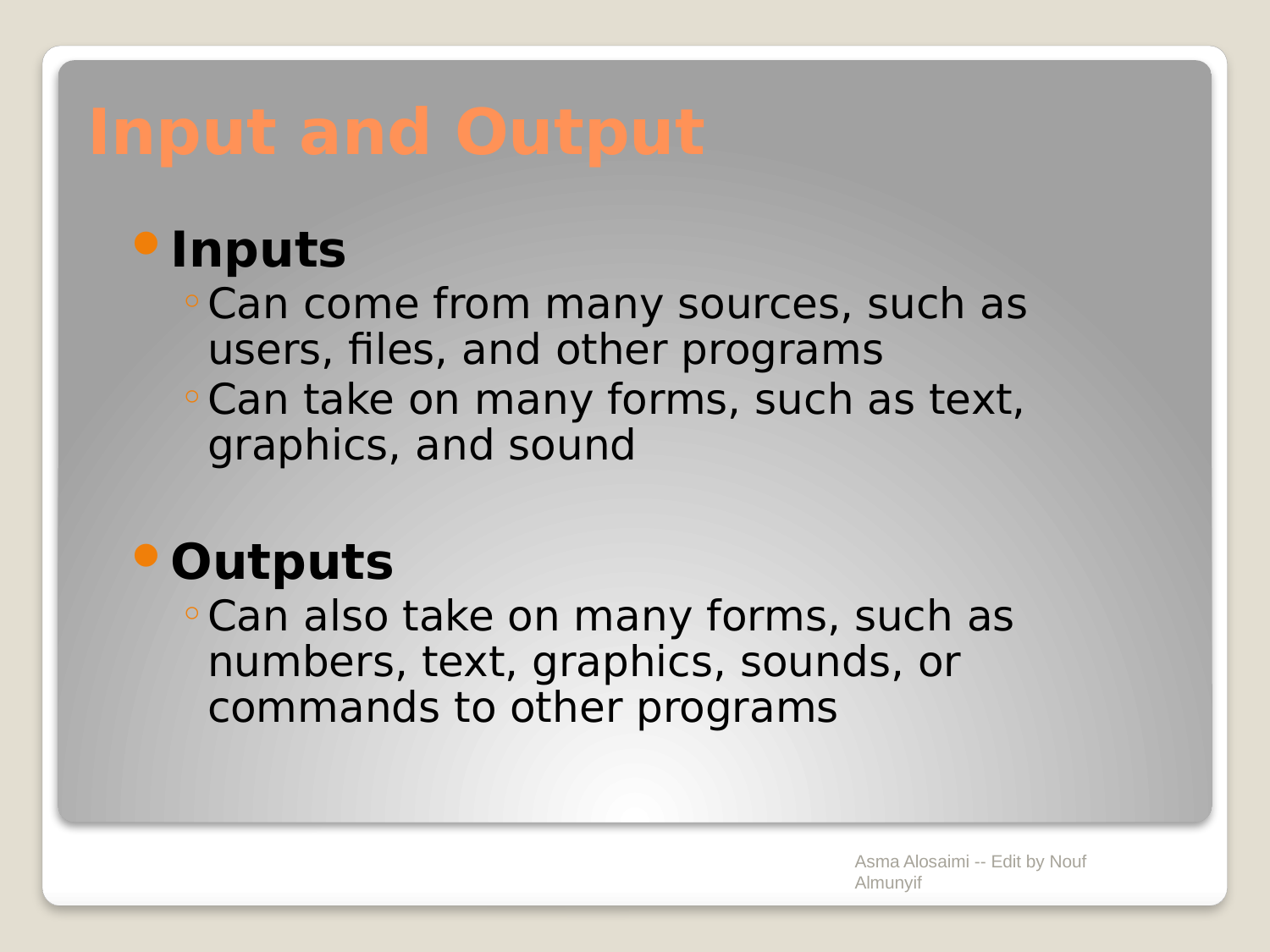

# Input and Output
Inputs
Can come from many sources, such as users, files, and other programs
Can take on many forms, such as text, graphics, and sound

Outputs
Can also take on many forms, such as numbers, text, graphics, sounds, or commands to other programs
Asma Alosaimi -- Edit by Nouf Almunyif